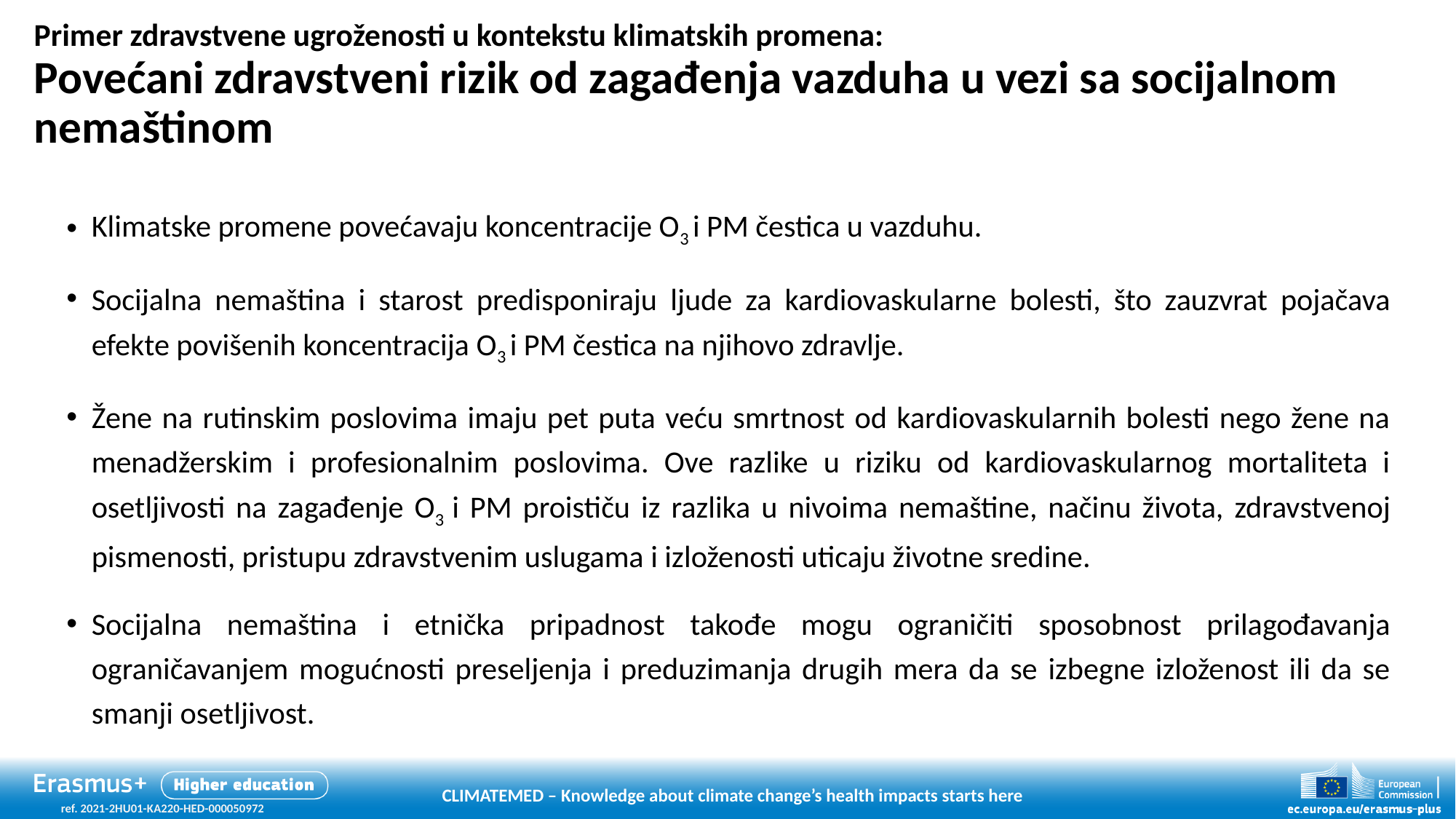

# Primer zdravstvene ugroženosti u kontekstu klimatskih promena: Povećani zdravstveni rizik od zagađenja vazduha u vezi sa socijalnom nemaštinom
Klimatske promene povećavaju koncentracije O3 i PM čestica u vazduhu.
Socijalna nemaština i starost predisponiraju ljude za kardiovaskularne bolesti, što zauzvrat pojačava efekte povišenih koncentracija O3 i PM čestica na njihovo zdravlje.
Žene na rutinskim poslovima imaju pet puta veću smrtnost od kardiovaskularnih bolesti nego žene na menadžerskim i profesionalnim poslovima. Ove razlike u riziku od kardiovaskularnog mortaliteta i osetljivosti na zagađenje O3 i PM proističu iz razlika u nivoima nemaštine, načinu života, zdravstvenoj pismenosti, pristupu zdravstvenim uslugama i izloženosti uticaju životne sredine.
Socijalna nemaština i etnička pripadnost takođe mogu ograničiti sposobnost prilagođavanja ograničavanjem mogućnosti preseljenja i preduzimanja drugih mera da se izbegne izloženost ili da se smanji osetljivost.